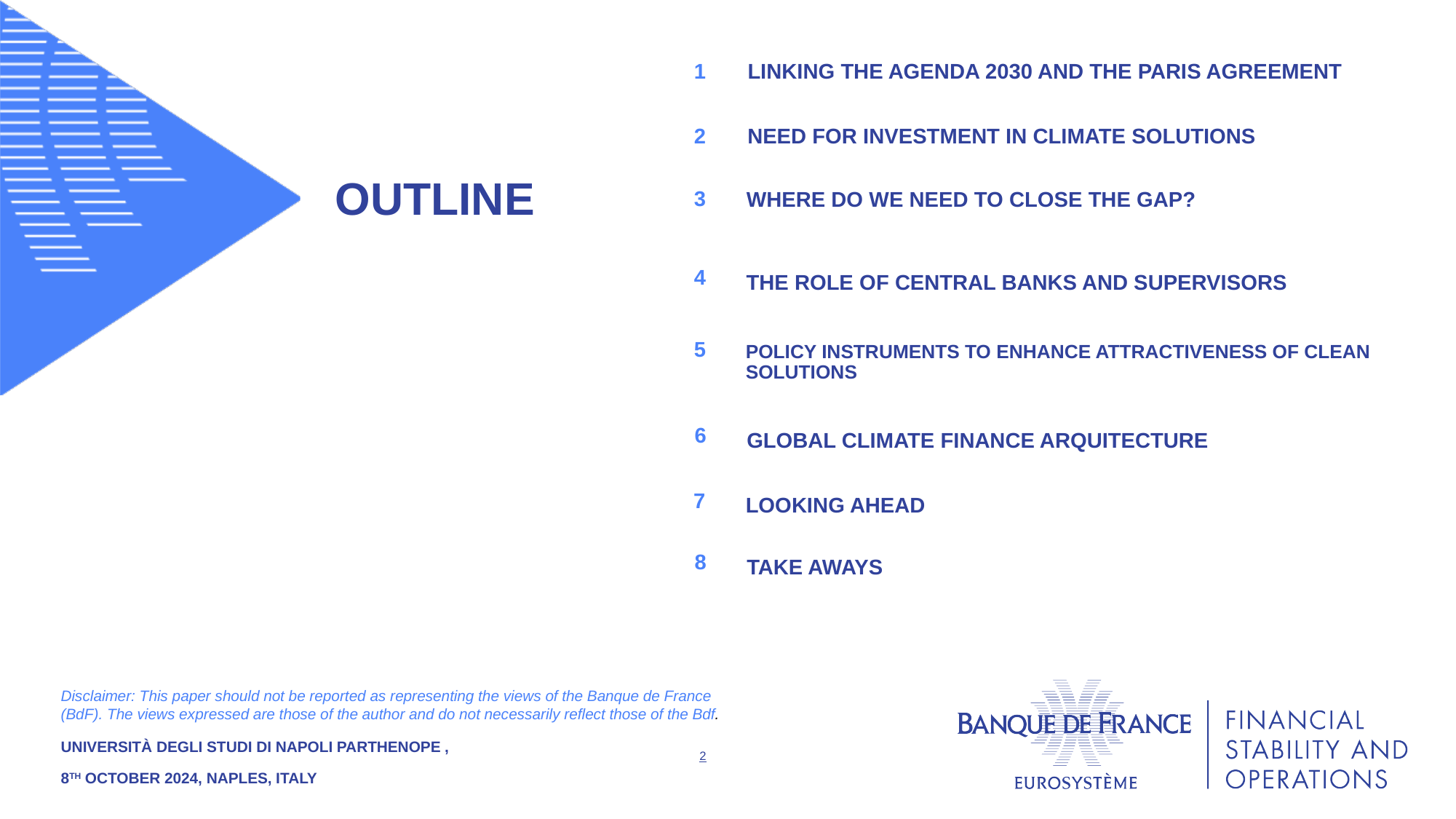

1
Linking the agenda 2030 and the paris agreement
2
Need for investment in climate solutions

# outline
3
Where do we need to close the gap?

The role of central banks and supervisors

4
5
Policy instruments to enhance attractiveness of clean solutions

Global climate finance arquitecture

6
Looking ahead

7
Take aways

8

Disclaimer: This paper should not be reported as representing the views of the Banque de France (BdF). The views expressed are those of the author and do not necessarily reflect those of the Bdf.
Università degli Studi di Napoli Parthenope ,
8th october 2024, naples, Italy

2